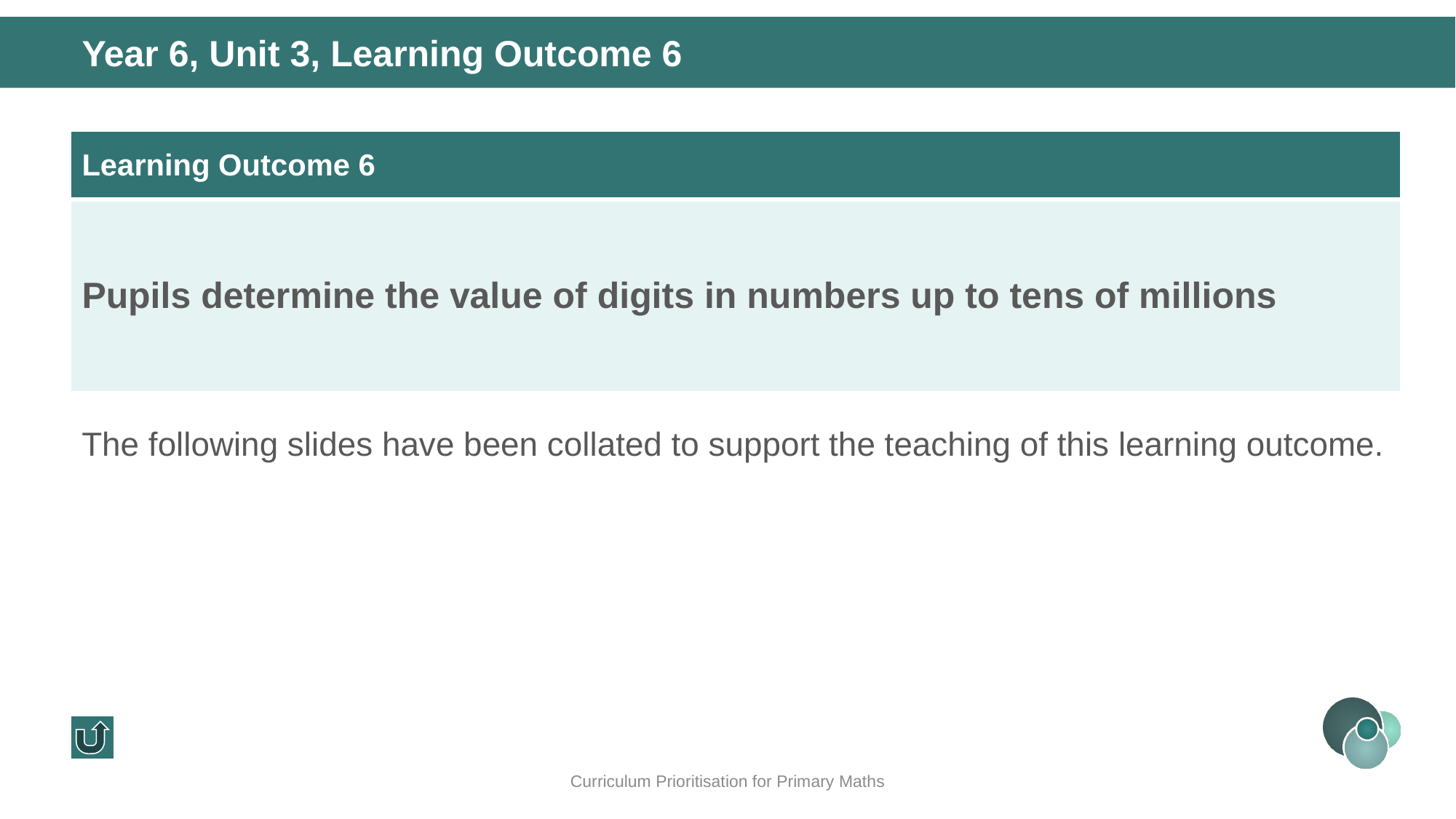

Year 6, Unit 3, Learning Outcome 6
| Learning Outcome 6 |
| --- |
| Pupils determine the value of digits in numbers up to tens of millions |
The following slides have been collated to support the teaching of this learning outcome.

Curriculum Prioritisation for Primary Maths